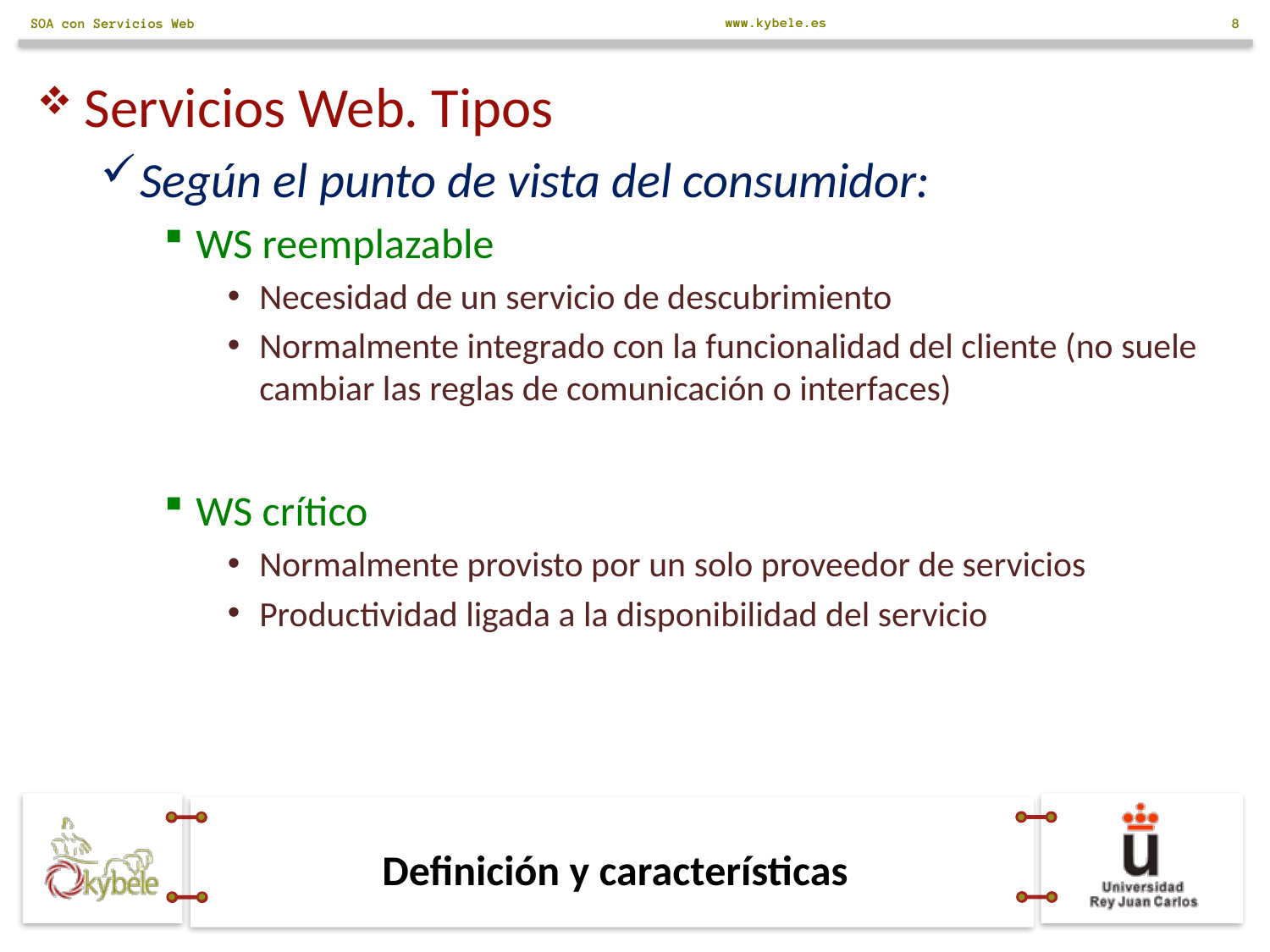

SOA con Servicios Web
8
Servicios Web. Tipos
Según el punto de vista del consumidor:
WS reemplazable
Necesidad de un servicio de descubrimiento
Normalmente integrado con la funcionalidad del cliente (no suele cambiar las reglas de comunicación o interfaces)

WS crítico
Normalmente provisto por un solo proveedor de servicios
Productividad ligada a la disponibilidad del servicio

# Definición y características